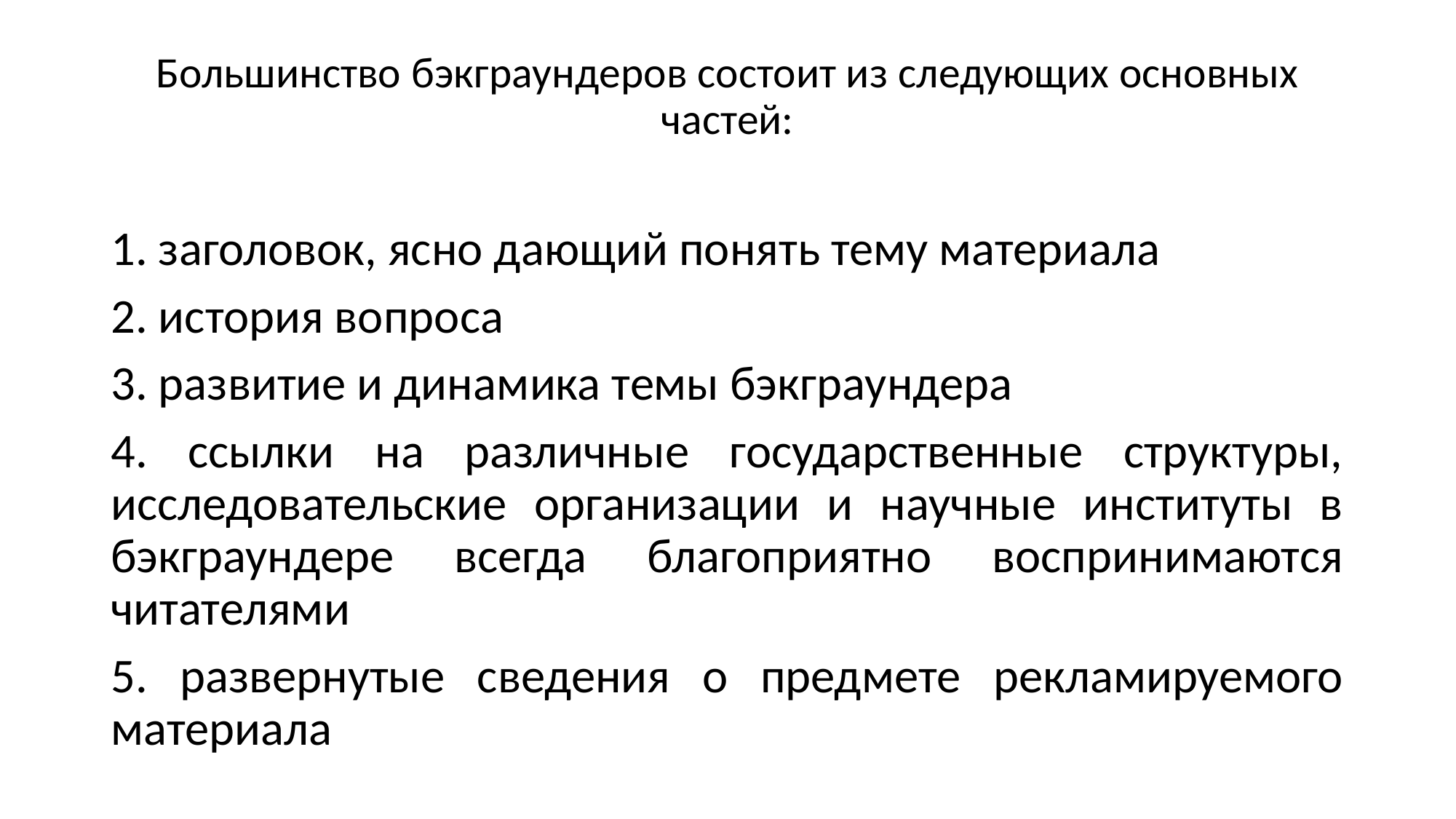

# Большинство бэкграундеров состоит из следующих основных частей:
1. заголовок, ясно дающий понять тему материала
2. история вопроса
3. развитие и динамика темы бэкграундера
4. ссылки на различные государственные структуры, исследовательские организации и научные институты в бэкграундере всегда благоприятно воспринимаются читателями
5. развернутые сведения о предмете рекламируемого материала